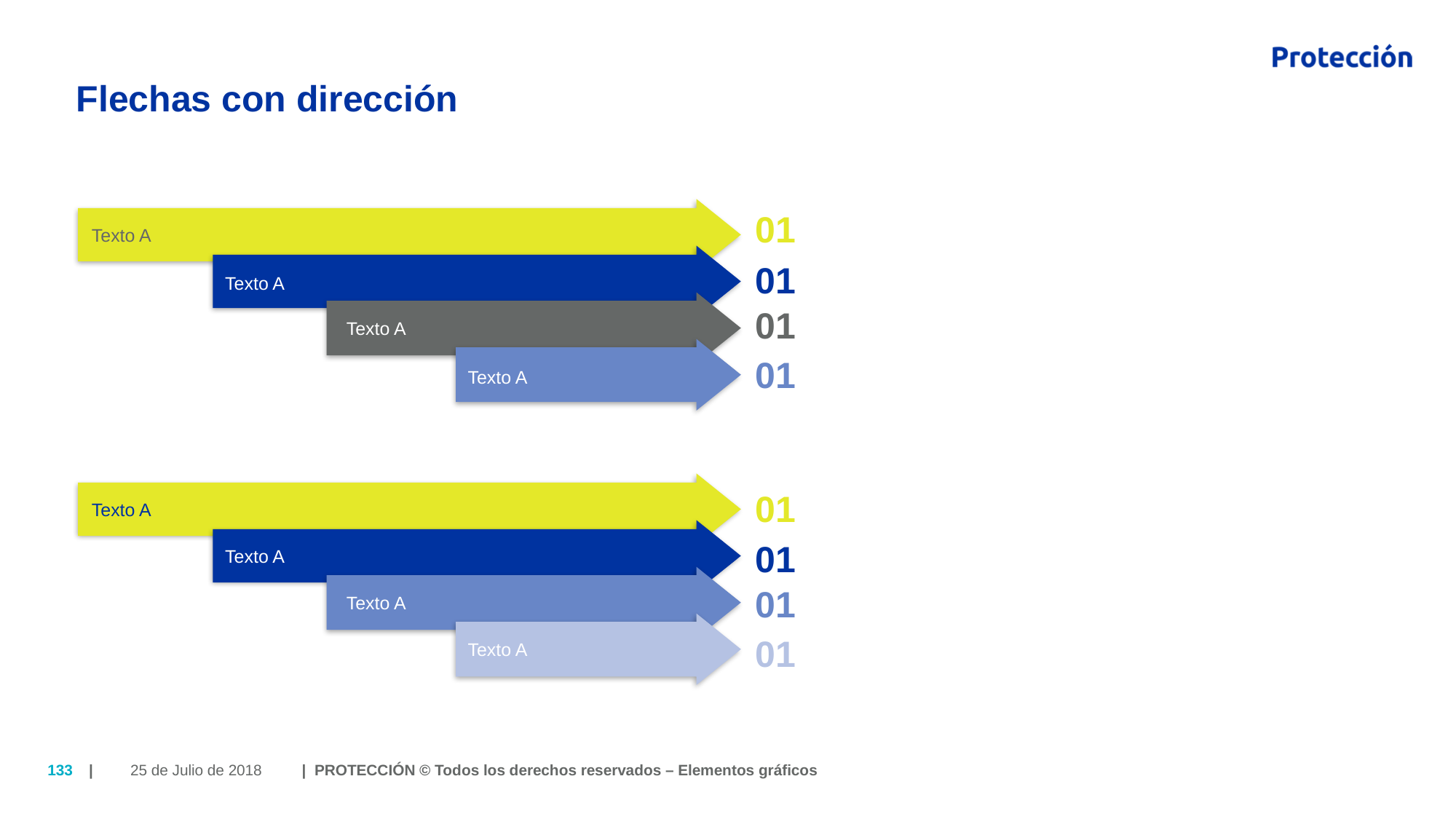

# Flechas con dirección

01
Texto A

01
Texto A

01
Texto A

01
Texto A

01
Texto A

01
Texto A

01
Texto A

01
Texto A
25 de Julio de 2018
133
|                                                  |  PROTECCIÓN © Todos los derechos reservados – Elementos gráficos